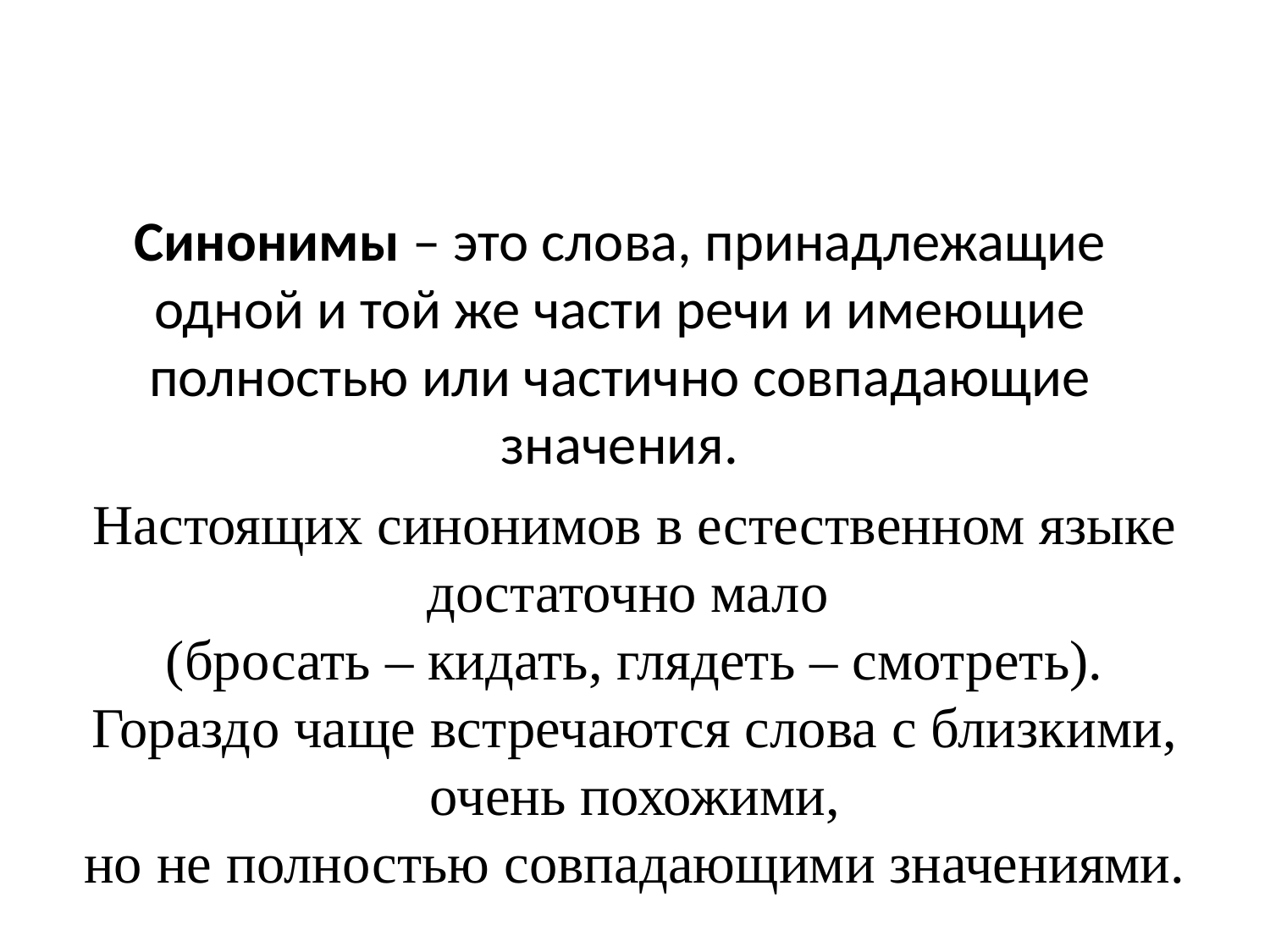

Настоящих синонимов в естественном языке достаточно мало
(бросать – кидать, глядеть – смотреть).
Гораздо чаще встречаются слова с близкими, очень похожими,
но не полностью совпадающими значениями.
Синонимы – это слова, принадлежащие одной и той же части речи и имеющие полностью или частично совпадающие значения.